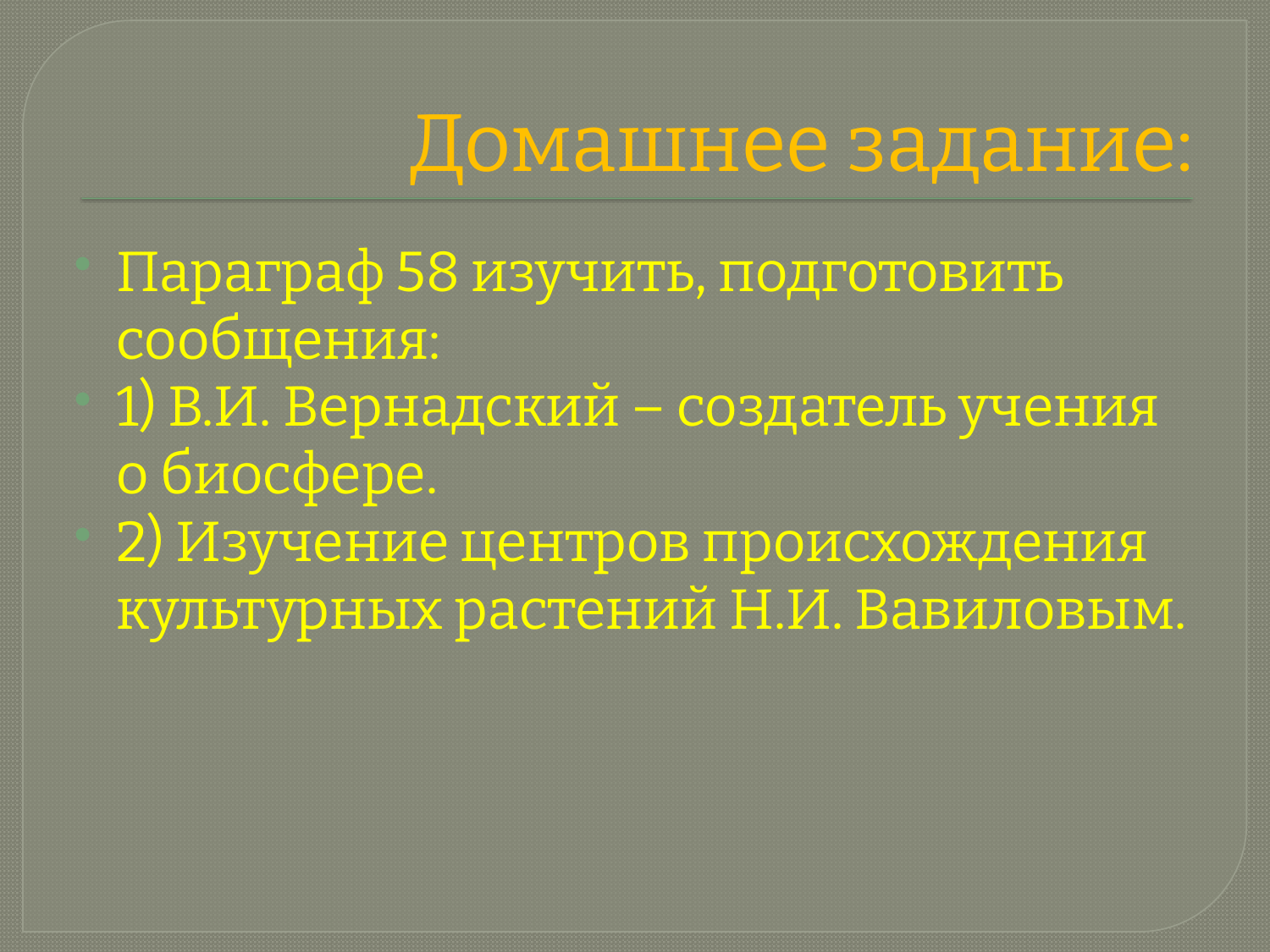

# Домашнее задание:
Параграф 58 изучить, подготовить сообщения:
1) В.И. Вернадский – создатель учения о биосфере.
2) Изучение центров происхождения культурных растений Н.И. Вавиловым.